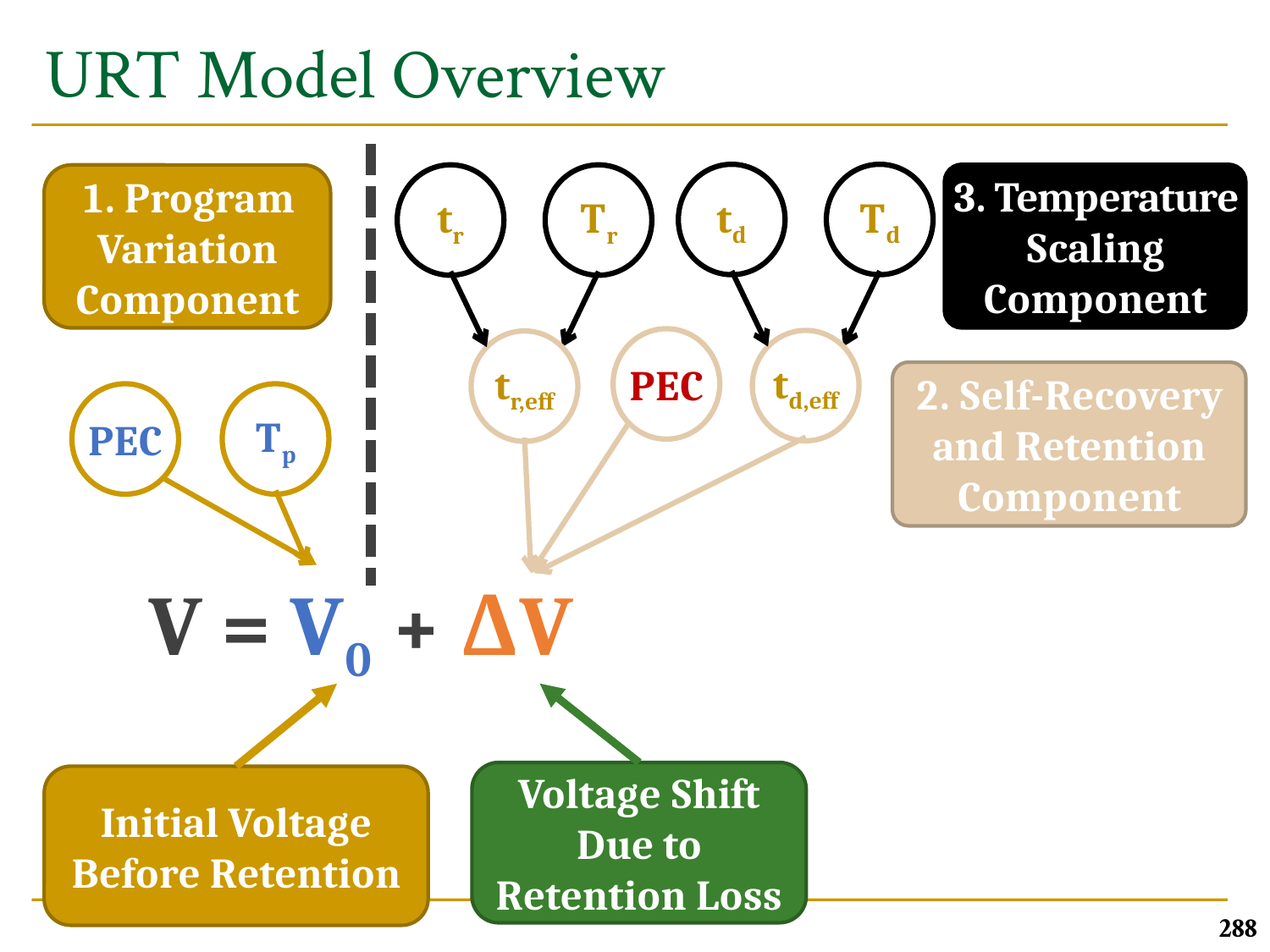

# URT Model Overview
td
Td
3. Temperature Scaling Component
tr
Tr
1. Program Variation Component
PEC
td,eff
tr,eff
2. Self-Recovery and Retention Component
PEC
Tp
V = V0 + ΔV
Voltage Shift Due to Retention Loss
Initial Voltage Before Retention
288